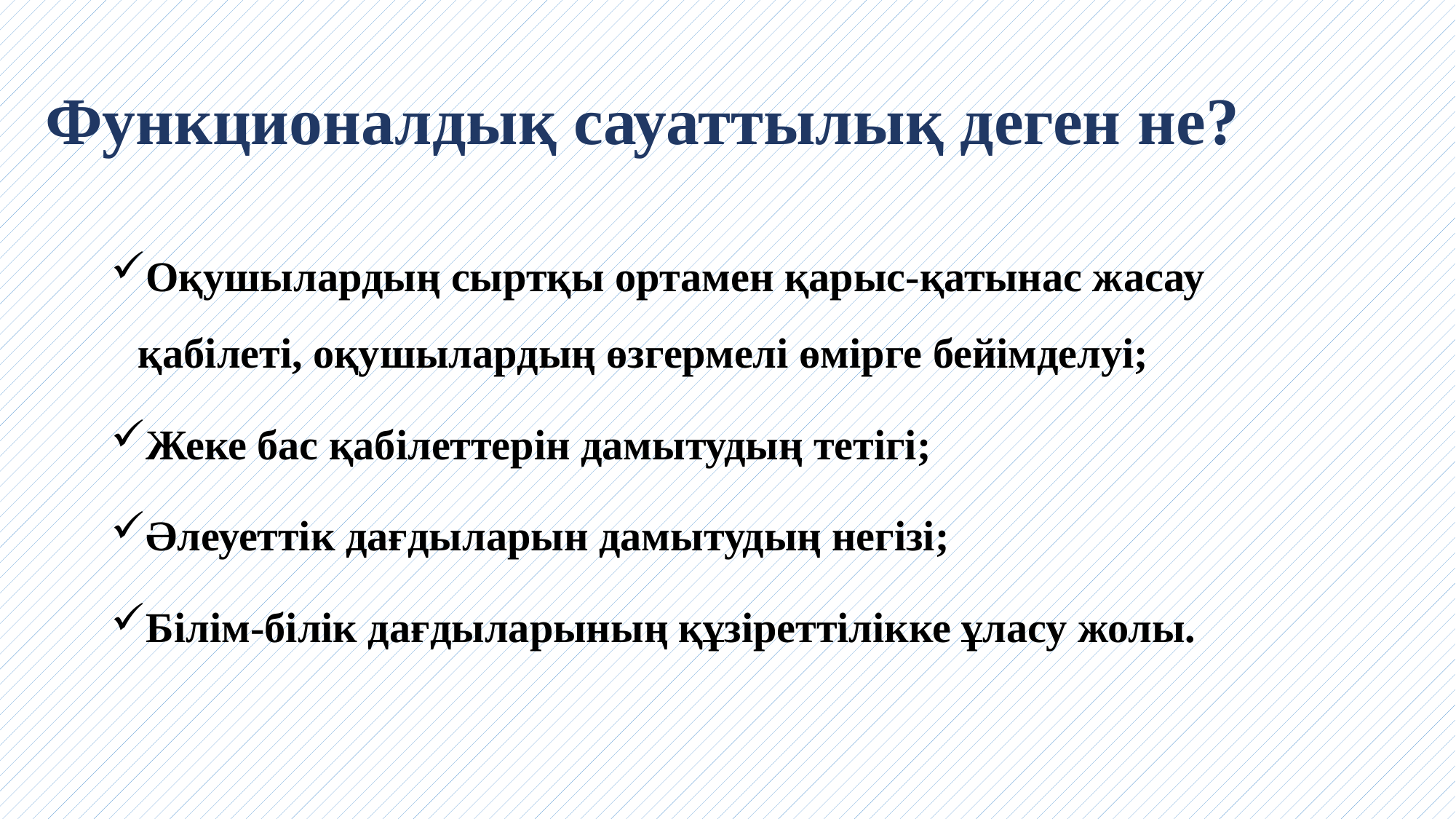

# Функционалдық сауаттылық деген не?
Оқушылардың сыртқы ортамен қарыс-қатынас жасау қабілеті, оқушылардың өзгермелі өмірге бейімделуі;
Жеке бас қабілеттерін дамытудың тетігі;
Әлеуеттік дағдыларын дамытудың негізі;
Білім-білік дағдыларының құзіреттілікке ұласу жолы.